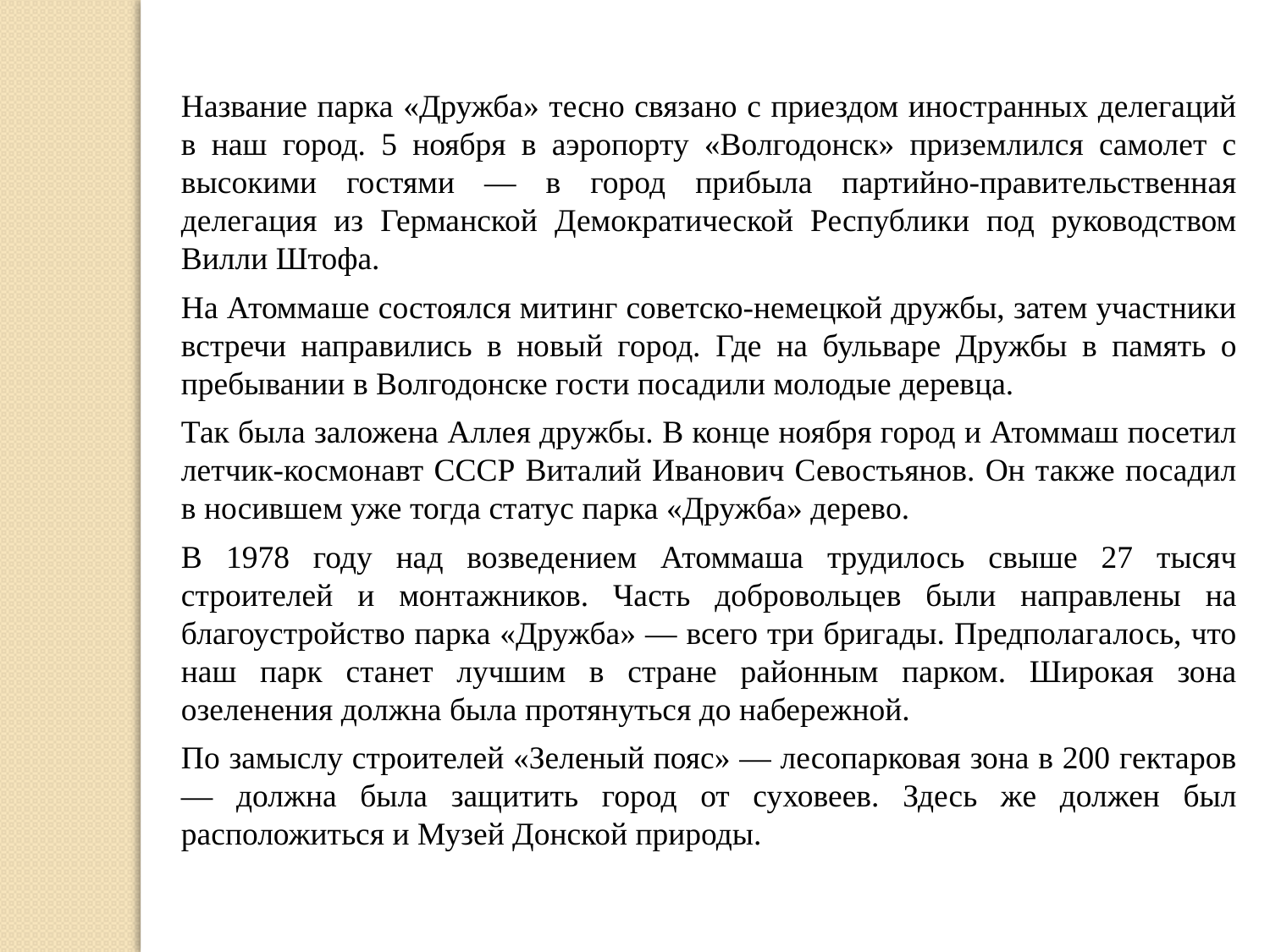

Название парка «Дружба» тесно связано с приездом иностранных делегаций в наш город. 5 ноября в аэропорту «Волгодонск» приземлился самолет с высокими гостями — в город прибыла партийно-правительственная делегация из Германской Демократической Республики под руководством Вилли Штофа.
На Атоммаше состоялся митинг советско-немецкой дружбы, затем участники встречи направились в новый город. Где на бульваре Дружбы в память о пребывании в Волгодонске гости посадили молодые деревца.
Так была заложена Аллея дружбы. В конце ноября город и Атоммаш посетил летчик-космонавт СССР Виталий Иванович Севостьянов. Он также посадил в носившем уже тогда статус парка «Дружба» дерево.
В 1978 году над возведением Атоммаша трудилось свыше 27 тысяч строителей и монтажников. Часть добровольцев были направлены на благоустройство парка «Дружба» — всего три бригады. Предполагалось, что наш парк станет лучшим в стране районным парком. Широкая зона озеленения должна была протянуться до набережной.
По замыслу строителей «Зеленый пояс» — лесопарковая зона в 200 гектаров — должна была защитить город от суховеев. Здесь же должен был расположиться и Музей Донской природы.